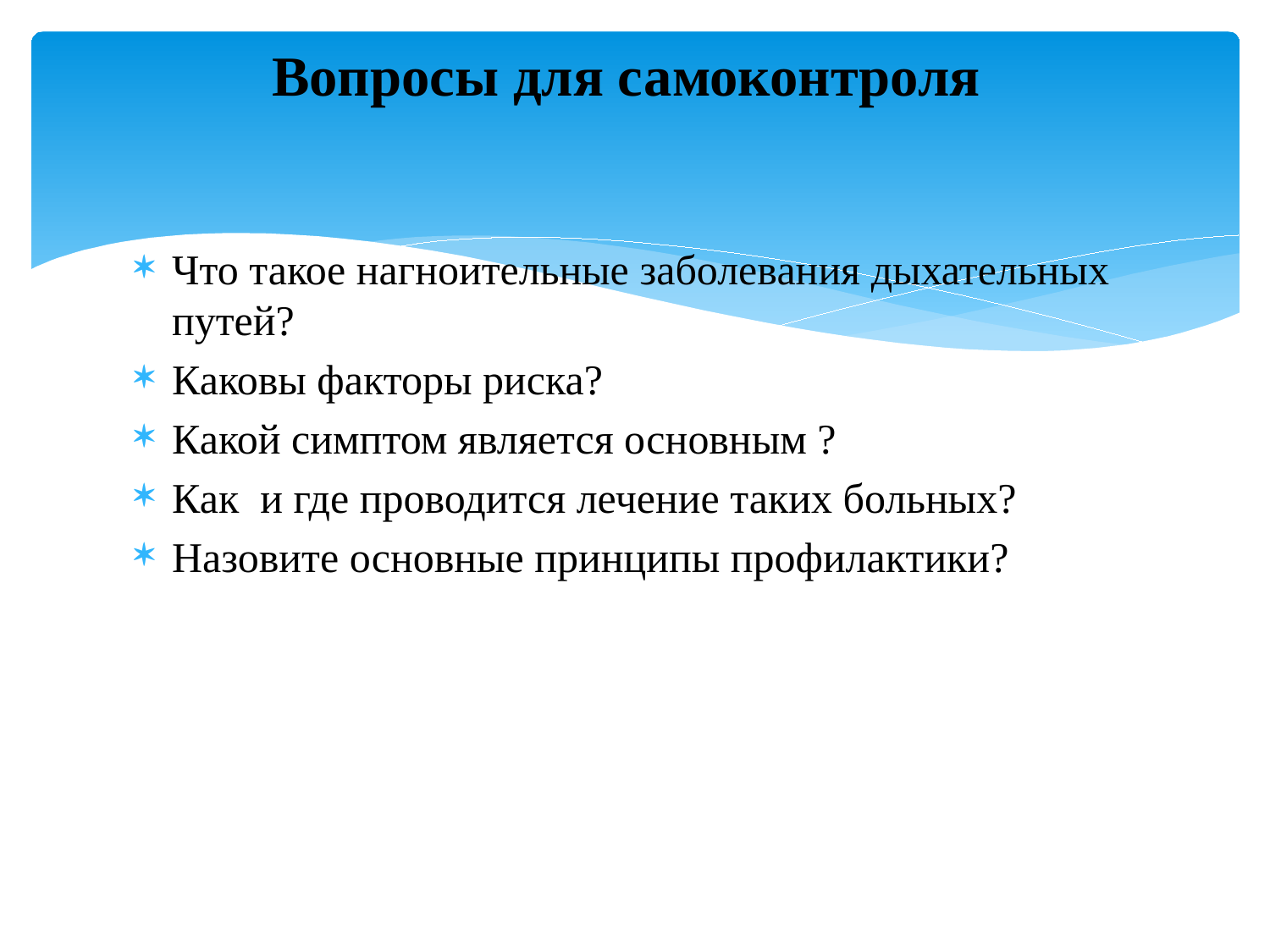

# Вопросы для самоконтроля
Что такое нагноительные заболевания дыхательных путей?
Каковы факторы риска?
Какой симптом является основным ?
Как  и где проводится лечение таких больных?
Назовите основные принципы профилактики?